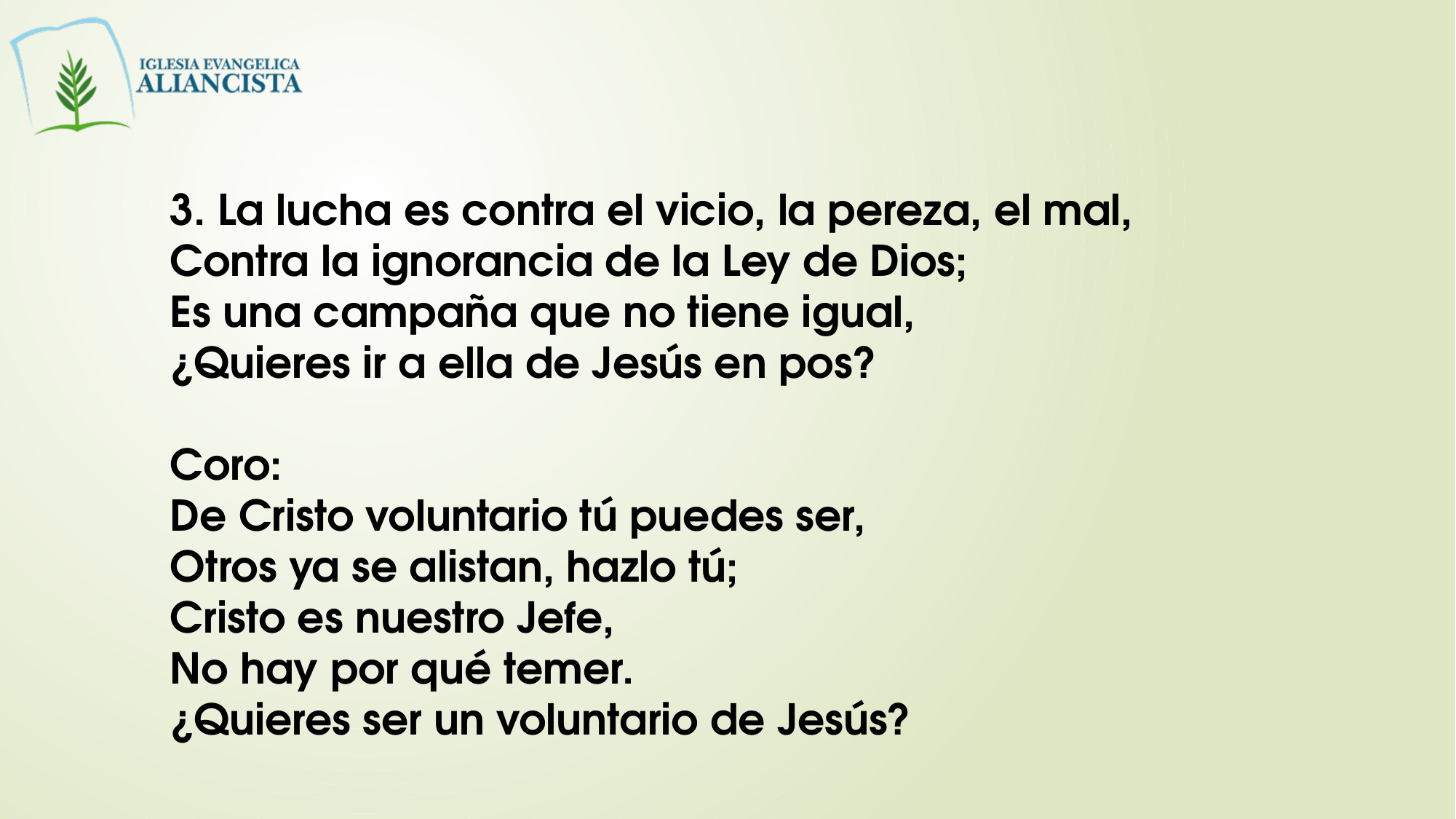

3. La lucha es contra el vicio, la pereza, el mal,
Contra la ignorancia de la Ley de Dios;
Es una campaña que no tiene igual,
¿Quieres ir a ella de Jesús en pos?

Coro:
De Cristo voluntario tú puedes ser,
Otros ya se alistan, hazlo tú;
Cristo es nuestro Jefe,
No hay por qué temer.
¿Quieres ser un voluntario de Jesús?